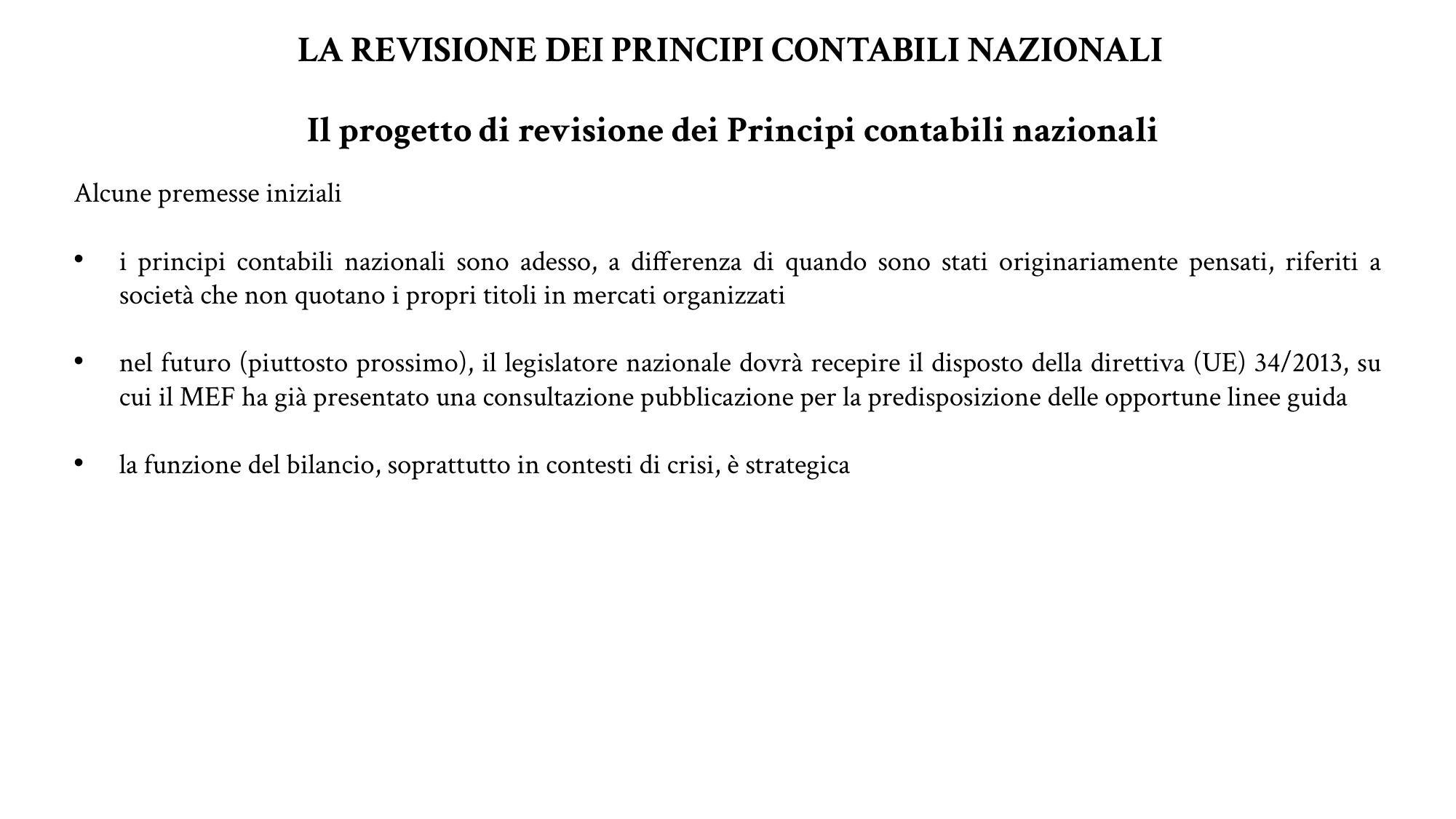

LA REVISIONE DEI PRINCIPI CONTABILI NAZIONALI
Il progetto di revisione dei Principi contabili nazionali
Alcune premesse iniziali

i principi contabili nazionali sono adesso, a differenza di quando sono stati originariamente pensati, riferiti a società che non quotano i propri titoli in mercati organizzati

nel futuro (piuttosto prossimo), il legislatore nazionale dovrà recepire il disposto della direttiva (UE) 34/2013, su cui il MEF ha già presentato una consultazione pubblicazione per la predisposizione delle opportune linee guida

la funzione del bilancio, soprattutto in contesti di crisi, è strategica